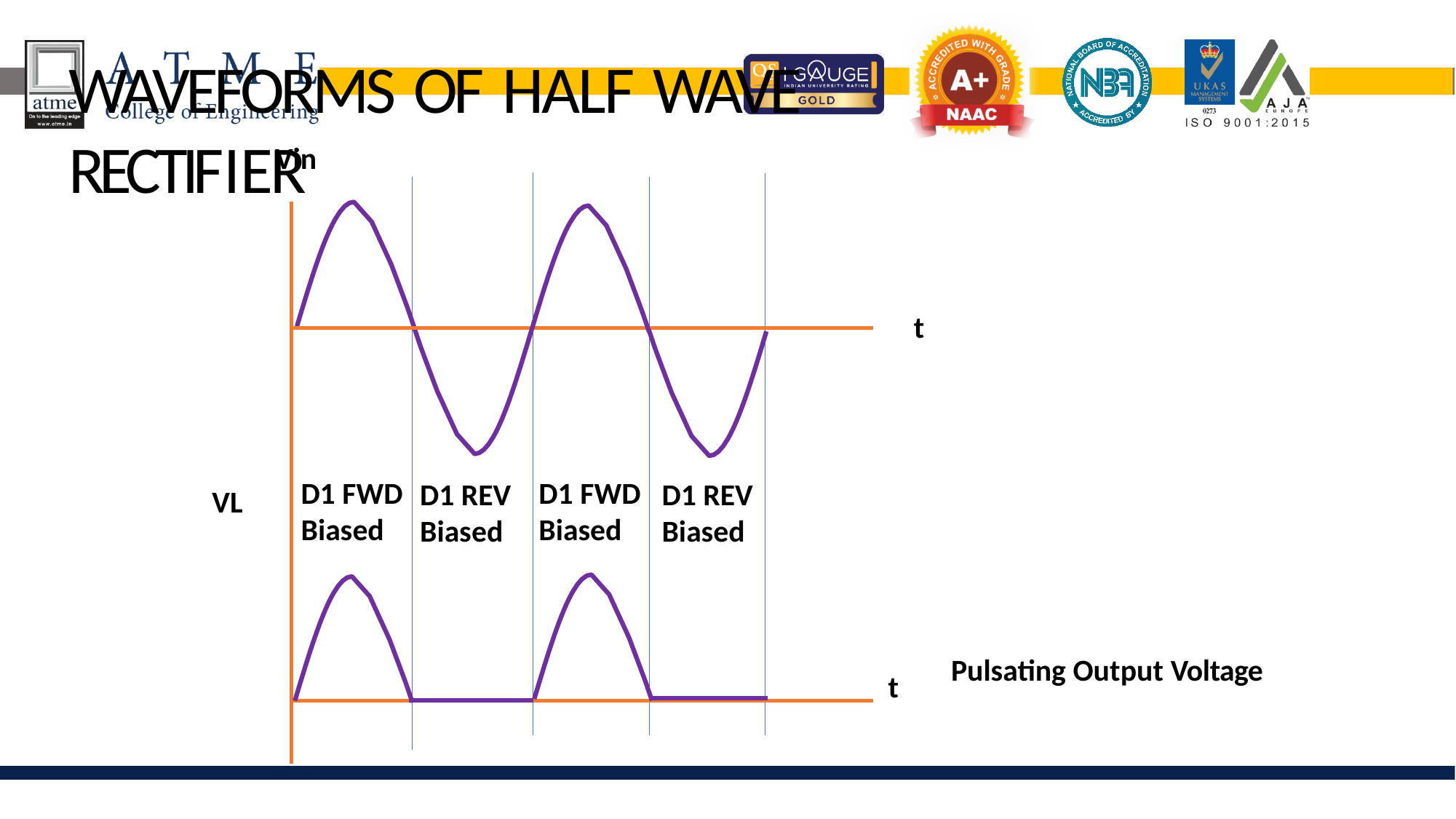

# WAVEFORMS OF HALF WAVE RECTIFIER
Vin

t
D1 FWD
Biased
D1 FWD
Biased
D1 REV
Biased
D1 REV
Biased
VL
Pulsating Output Voltage
t